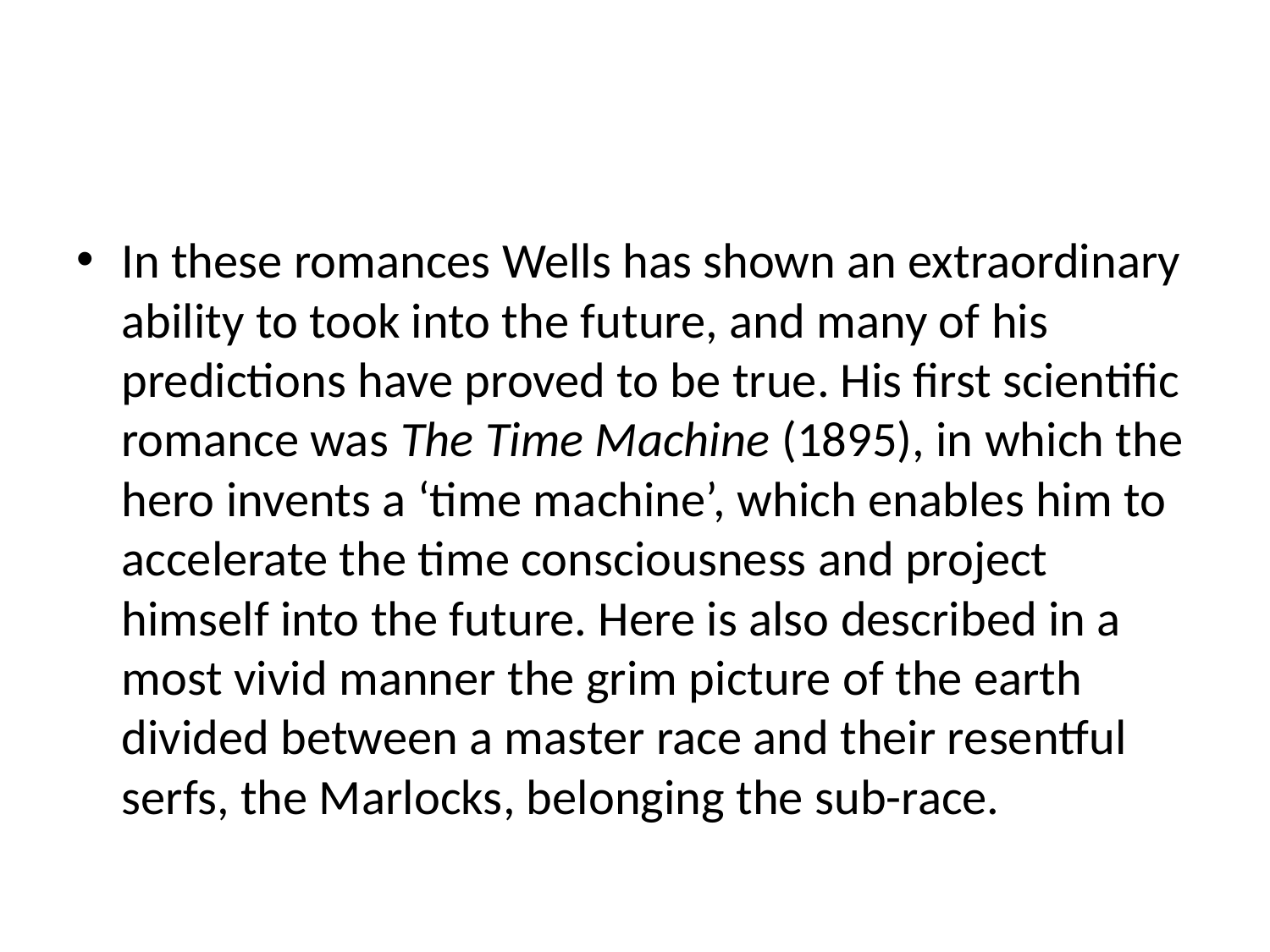

#
In these romances Wells has shown an extraordinary ability to took into the future, and many of his predictions have proved to be true. His first scientific romance was The Time Machine (1895), in which the hero invents a ‘time machine’, which enables him to accelerate the time consciousness and project himself into the future. Here is also described in a most vivid manner the grim picture of the earth divided between a master race and their resentful serfs, the Marlocks, belonging the sub-race.